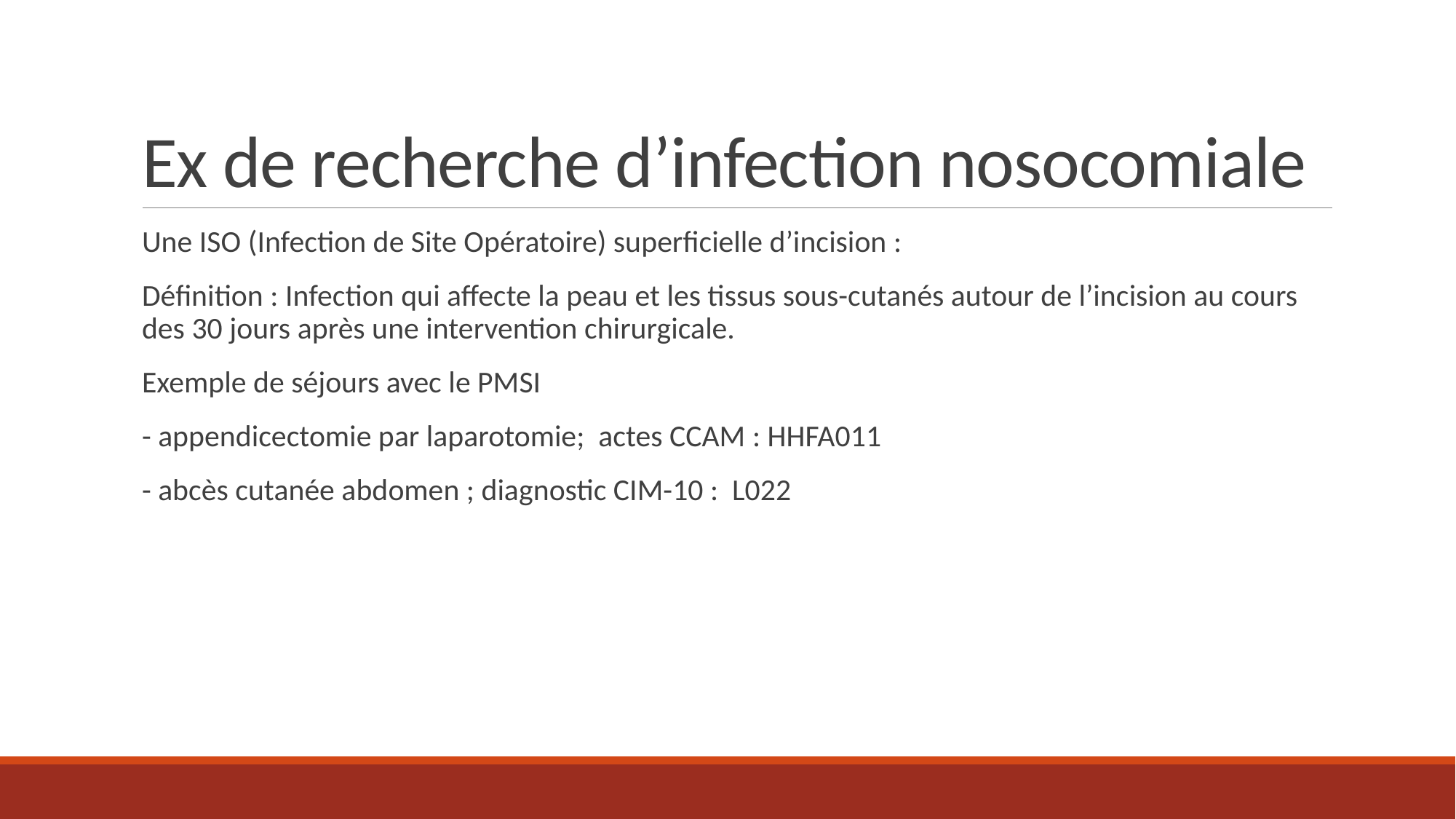

# Ex de recherche d’infection nosocomiale
Une ISO (Infection de Site Opératoire) superficielle d’incision :
Définition : Infection qui affecte la peau et les tissus sous-cutanés autour de l’incision au cours des 30 jours après une intervention chirurgicale.
Exemple de séjours avec le PMSI
- appendicectomie par laparotomie;  actes CCAM : HHFA011
- abcès cutanée abdomen ; diagnostic CIM-10 :  L022